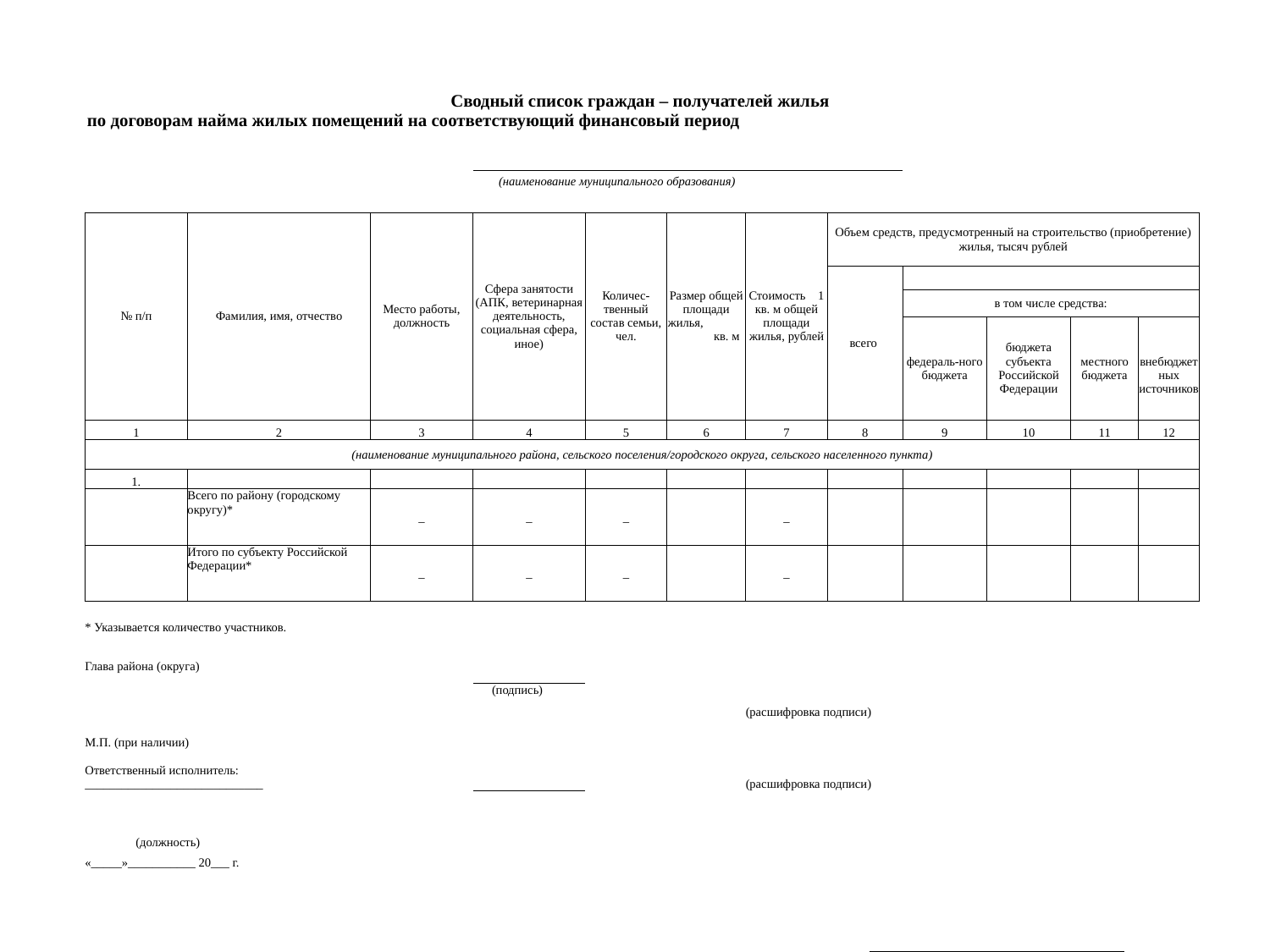

|  |  |  |  |  |  |  |  |  |  |  |  |
| --- | --- | --- | --- | --- | --- | --- | --- | --- | --- | --- | --- |
| Сводный список граждан – получателей жилья по договорам найма жилых помещений на соответствующий финансовый период |  |  |  |  |  |  |  |  |  |  |  |
|  |  |  |  |  |  |  |  |  |  |  |  |
|  | (наименование муниципального образования) |  |  |  |  |  |  |  |  |  |  |
|  |  |  |  |  |  |  |  |  |  |  |  |
| № п/п | Фамилия, имя, отчество | Место работы, должность | Сфера занятости (АПК, ветеринарная деятельность, социальная сфера, иное) | Количес-твенный состав семьи, чел. | Размер общей площади жилья, кв. м | Стоимость 1 кв. м общей площади жилья, рублей | Объем средств, предусмотренный на строительство (приобретение) жилья, тысяч рублей |  |  |  |  |
|  |  |  |  |  |  |  | всего |  |  |  |  |
|  |  |  |  |  |  |  |  | в том числе средства: |  |  |  |
|  |  |  |  |  |  |  |  | федераль-ного бюджета | бюджета субъекта Российской Федерации | местного бюджета | внебюджетных источников |
| 1 | 2 | 3 | 4 | 5 | 6 | 7 | 8 | 9 | 10 | 11 | 12 |
| (наименование муниципального района, сельского поселения/городского округа, сельского населенного пункта) |  |  |  |  |  |  |  |  |  |  |  |
| 1. |  |  |  |  |  |  |  |  |  |  |  |
|  | Всего по району (городскому округу)\* | \_ | \_ | \_ |  | \_ |  |  |  |  |  |
|  | Итого по субъекту Российской Федерации\* | \_ | \_ | \_ |  | \_ |  |  |  |  |  |
|  |  |  |  |  |  |  |  |  |  |  |  |
| \* Указывается количество участников. |  |  |  |  |  |  |  |  |  |  |  |
| Глава района (округа) |  |  |  |  |  |  |  |  |  |  |  |
|  |  |  | (подпись) |  |  | (расшифровка подписи) |  |  |  |  |  |
| М.П. (при наличии) |  |  |  |  |  |  |  |  |  |  |  |
| Ответственный исполнитель: |  |  |  |  |  |  |  |  |  |  |  |
| \_\_\_\_\_\_\_\_\_\_\_\_\_\_\_\_\_\_\_\_\_\_\_\_\_\_\_\_\_ |  |  |  |  |  | (расшифровка подписи) |  |  |  |  |  |
| (должность) |  |  |  |  |  |  |  |  |  |  |  |
| «\_\_\_\_\_»\_\_\_\_\_\_\_\_\_\_\_ 20\_\_\_ г. |  |  |  |  |  |  |  |  |  |  |  |